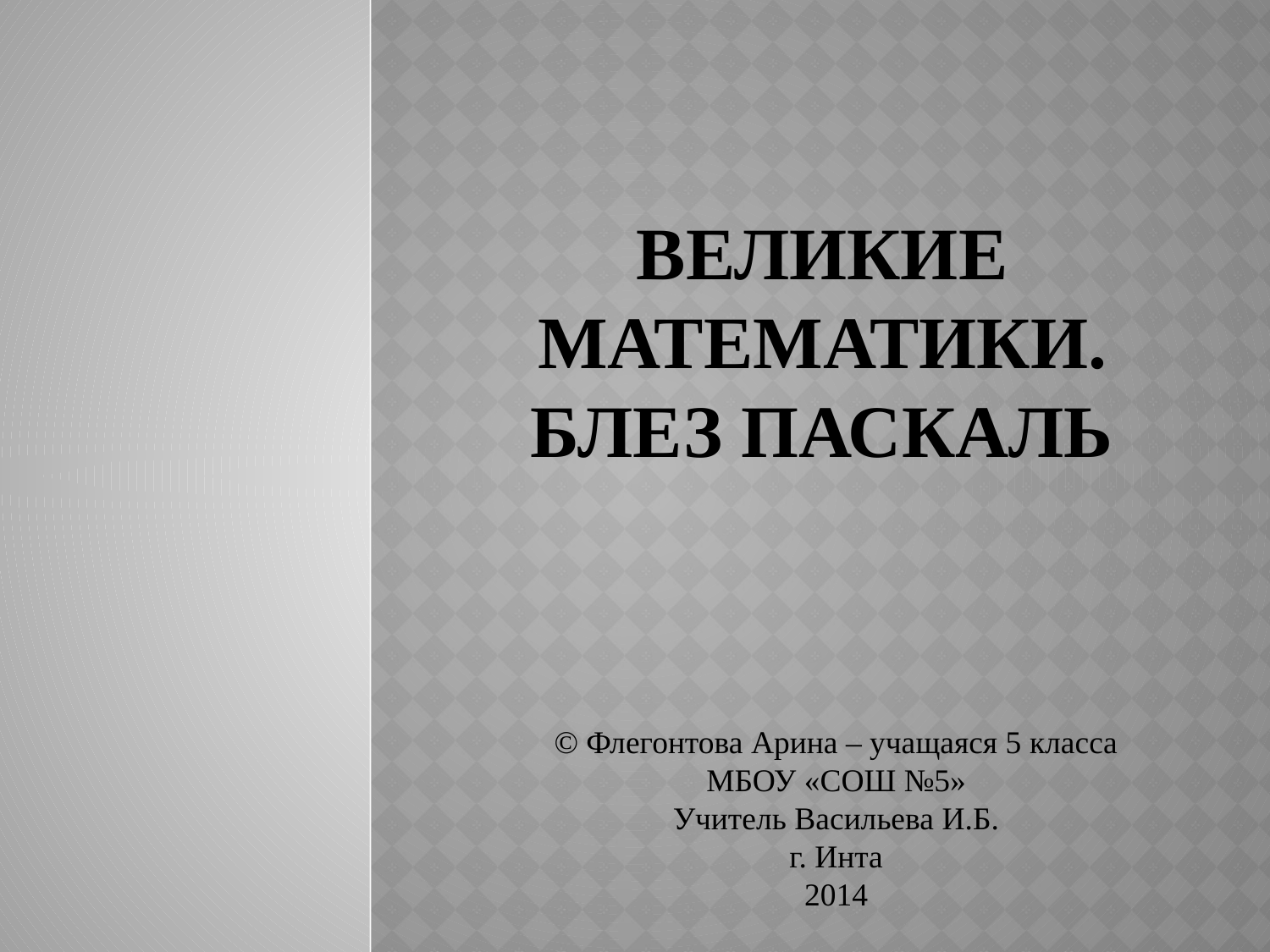

# Великие математики. Блез паскаль
© Флегонтова Арина – учащаяся 5 класса МБОУ «СОШ №5»
Учитель Васильева И.Б.
г. Инта
2014